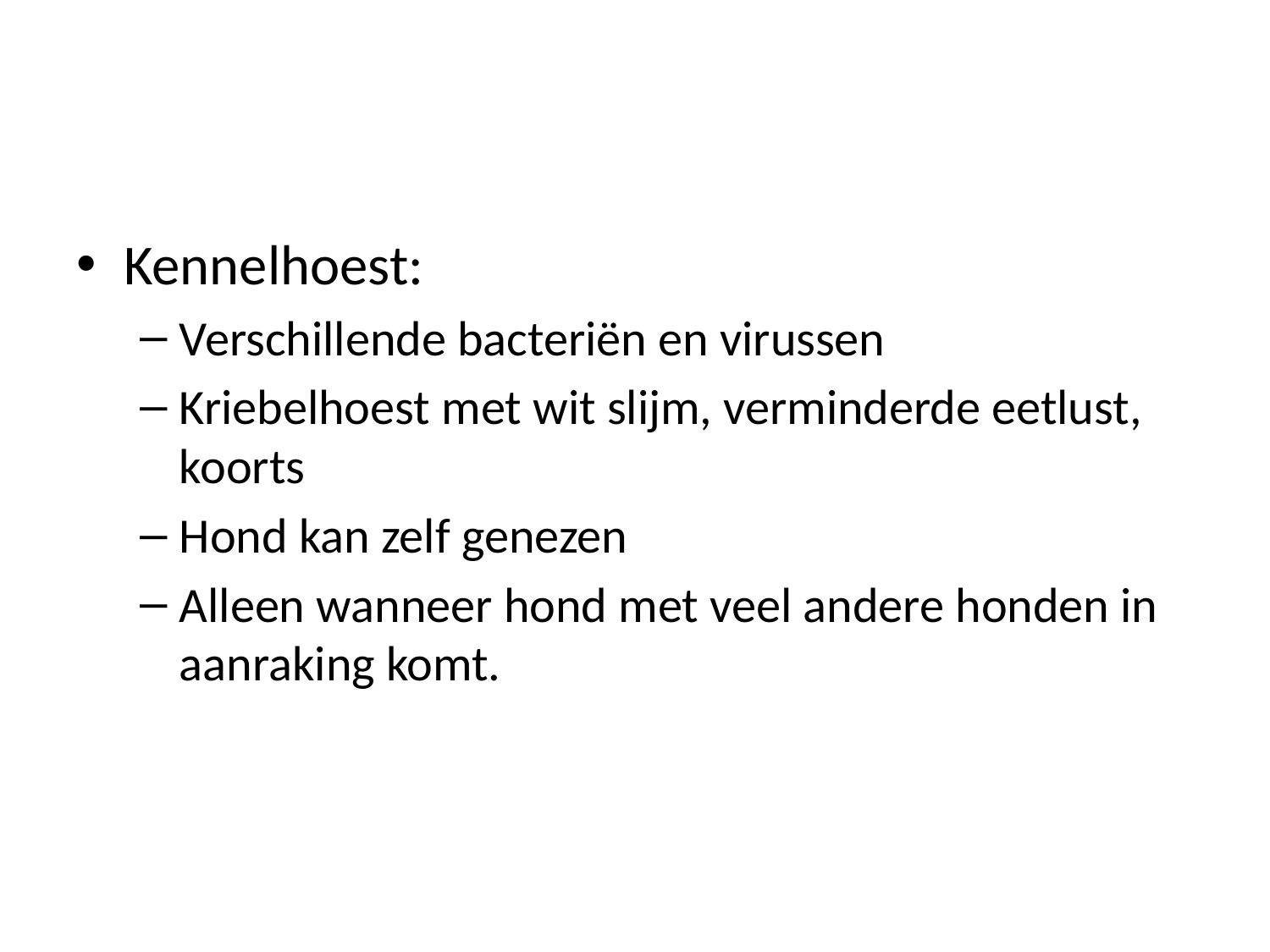

#
Kennelhoest:
Verschillende bacteriën en virussen
Kriebelhoest met wit slijm, verminderde eetlust, koorts
Hond kan zelf genezen
Alleen wanneer hond met veel andere honden in aanraking komt.